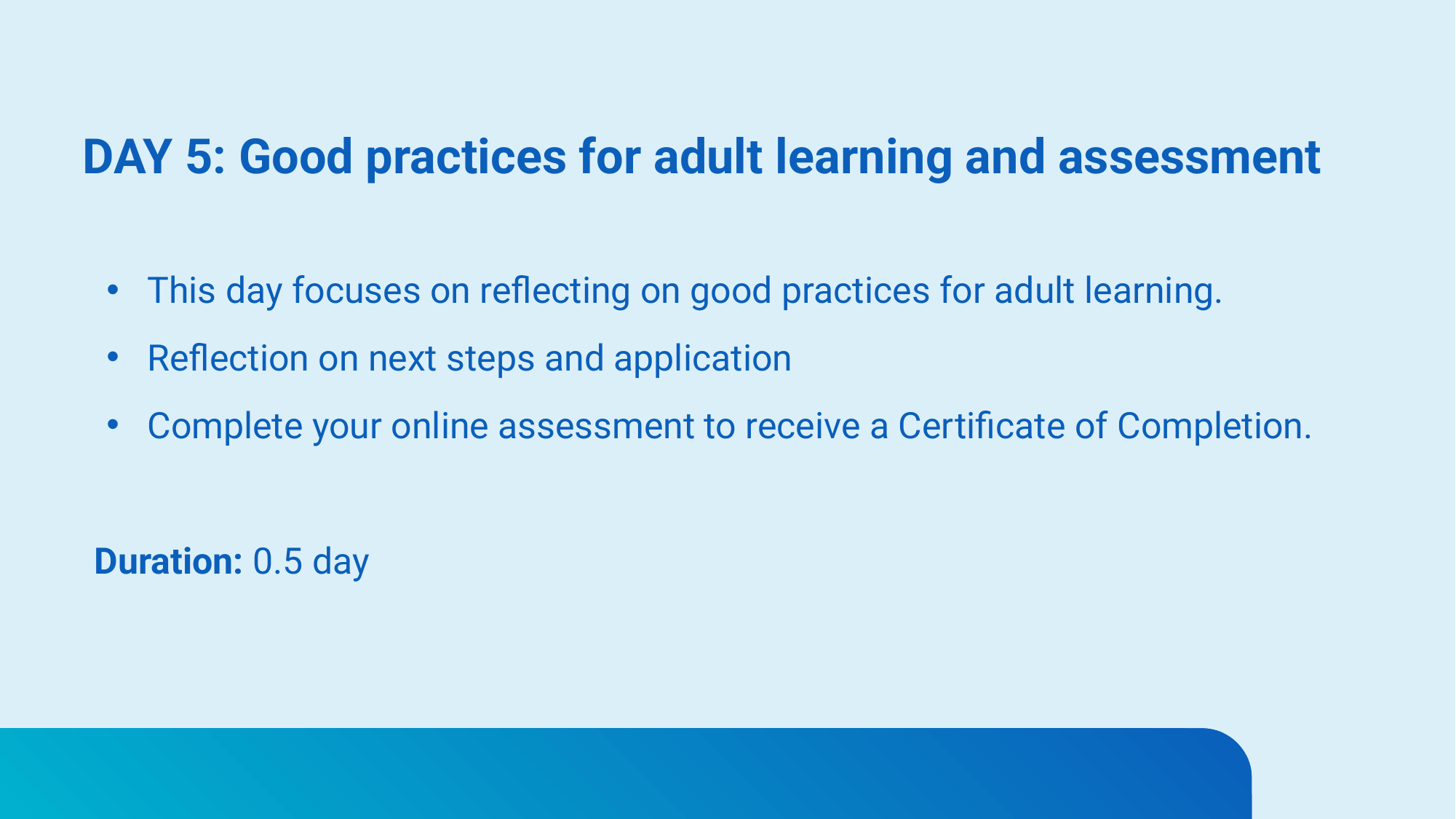

# DAY 5: Good practices for adult learning and assessment
This day focuses on reflecting on good practices for adult learning.
Reflection on next steps and application
Complete your online assessment to receive a Certificate of Completion.

Duration: 0.5 day